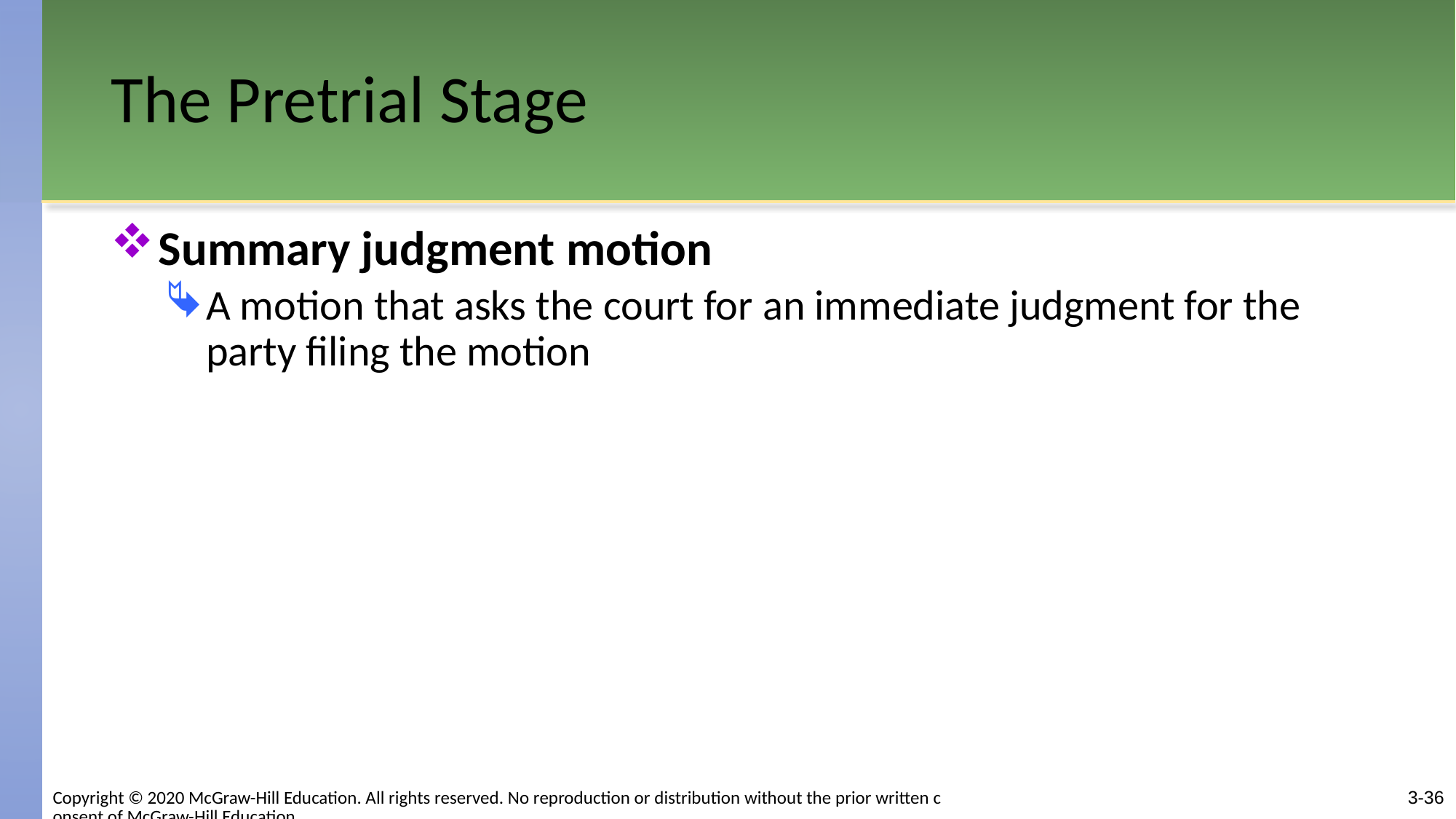

# The Pretrial Stage
Summary judgment motion
A motion that asks the court for an immediate judgment for the party filing the motion

3-36
Copyright © 2020 McGraw-Hill Education. All rights reserved. No reproduction or distribution without the prior written consent of McGraw-Hill Education.